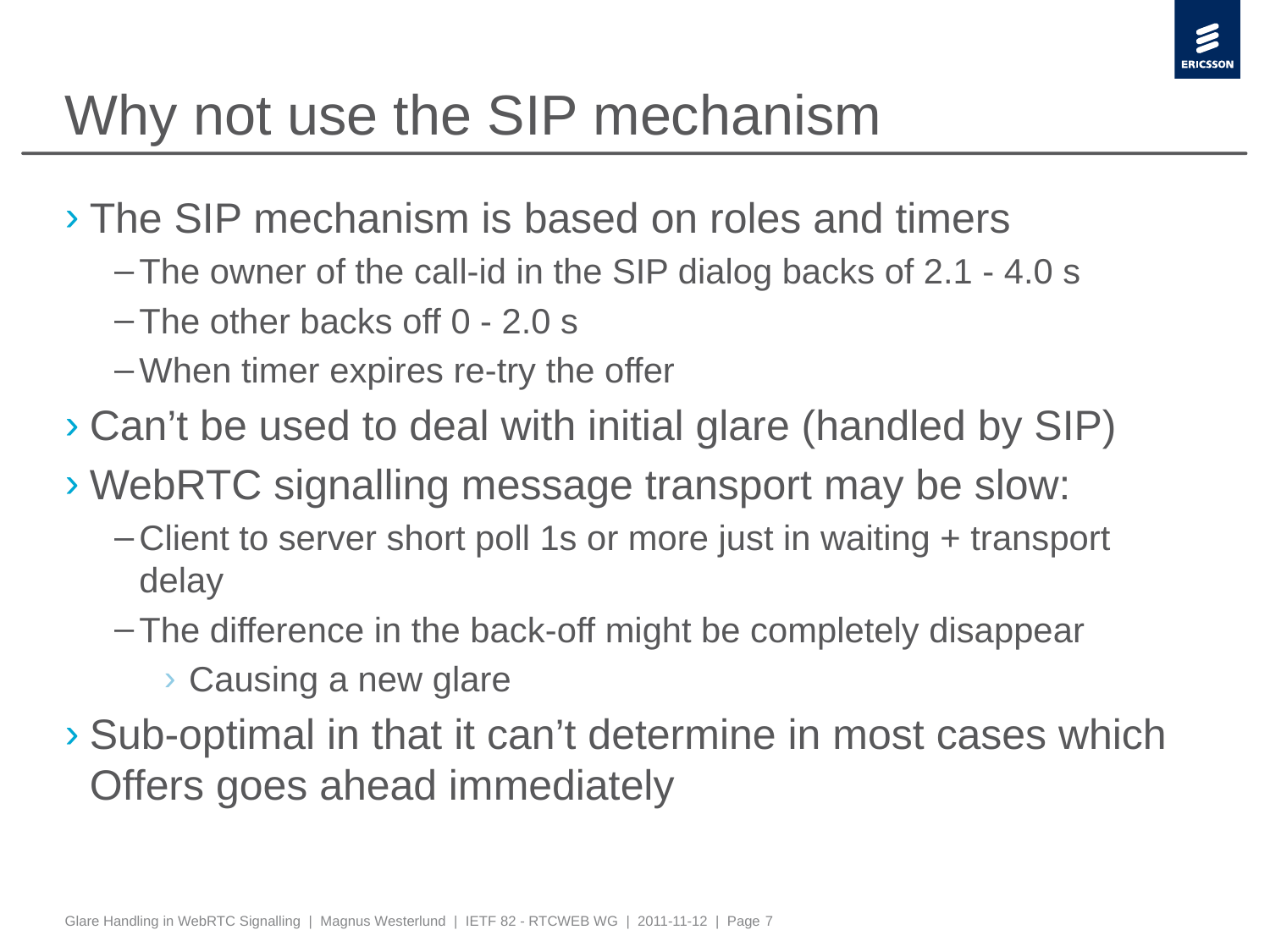

# Why not use the SIP mechanism
The SIP mechanism is based on roles and timers
The owner of the call-id in the SIP dialog backs of 2.1 - 4.0 s
The other backs off 0 - 2.0 s
When timer expires re-try the offer
Can’t be used to deal with initial glare (handled by SIP)
WebRTC signalling message transport may be slow:
Client to server short poll 1s or more just in waiting + transport delay
The difference in the back-off might be completely disappear
Causing a new glare
Sub-optimal in that it can’t determine in most cases which Offers goes ahead immediately